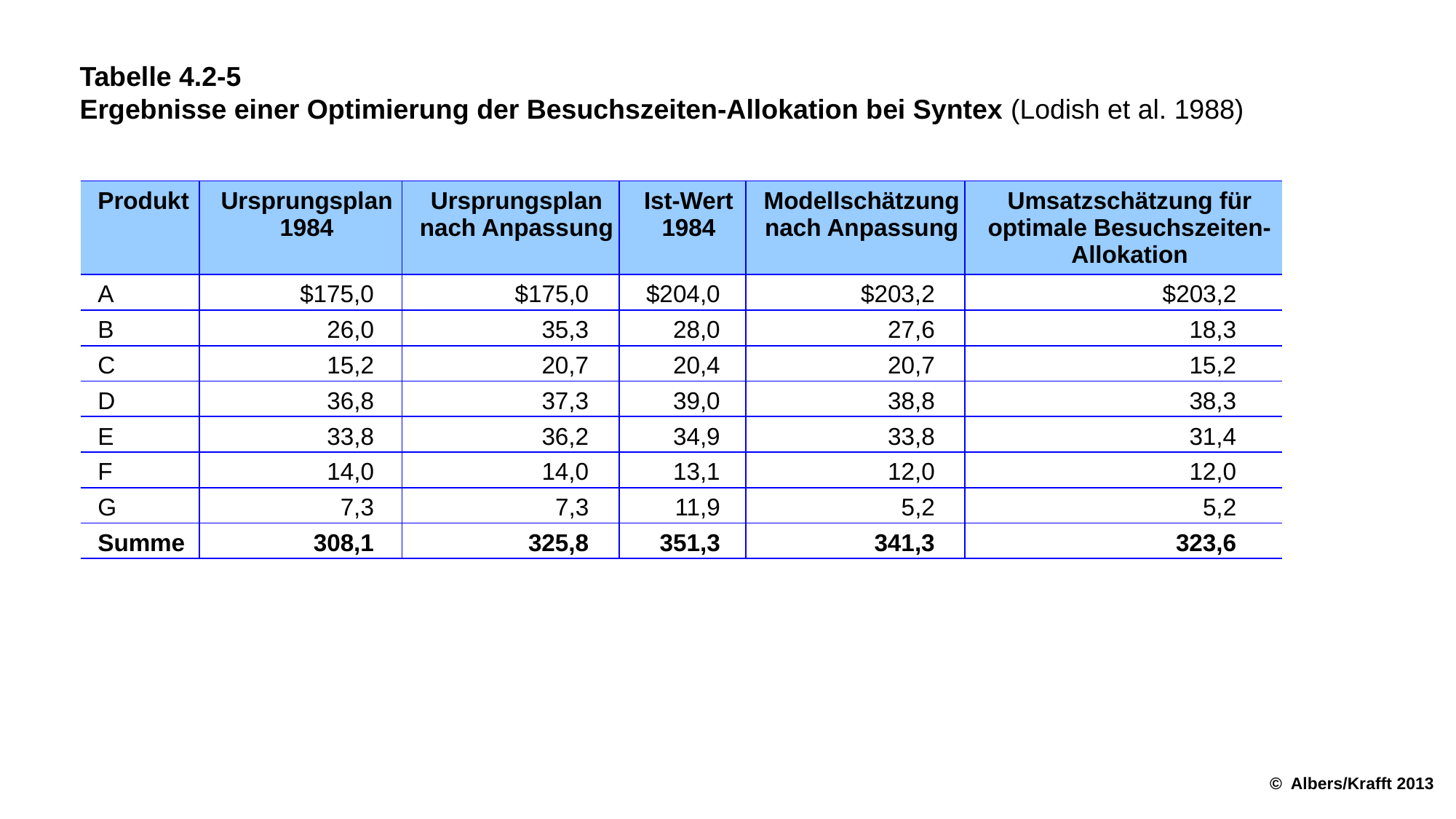

Tabelle 4.2-5
Ergebnisse einer Optimierung der Besuchszeiten-Allokation bei Syntex (Lodish et al. 1988)
| Produkt | Ursprungsplan 1984 | Ursprungsplan nach Anpassung | Ist-Wert 1984 | Modellschätzung nach Anpassung | Umsatzschätzung für optimale Besuchszeiten-Allokation |
| --- | --- | --- | --- | --- | --- |
| A | $175,0 | $175,0 | $204,0 | $203,2 | $203,2 |
| B | 26,0 | 35,3 | 28,0 | 27,6 | 18,3 |
| C | 15,2 | 20,7 | 20,4 | 20,7 | 15,2 |
| D | 36,8 | 37,3 | 39,0 | 38,8 | 38,3 |
| E | 33,8 | 36,2 | 34,9 | 33,8 | 31,4 |
| F | 14,0 | 14,0 | 13,1 | 12,0 | 12,0 |
| G | 7,3 | 7,3 | 11,9 | 5,2 | 5,2 |
| Summe | 308,1 | 325,8 | 351,3 | 341,3 | 323,6 |
©  Albers/Krafft 2013